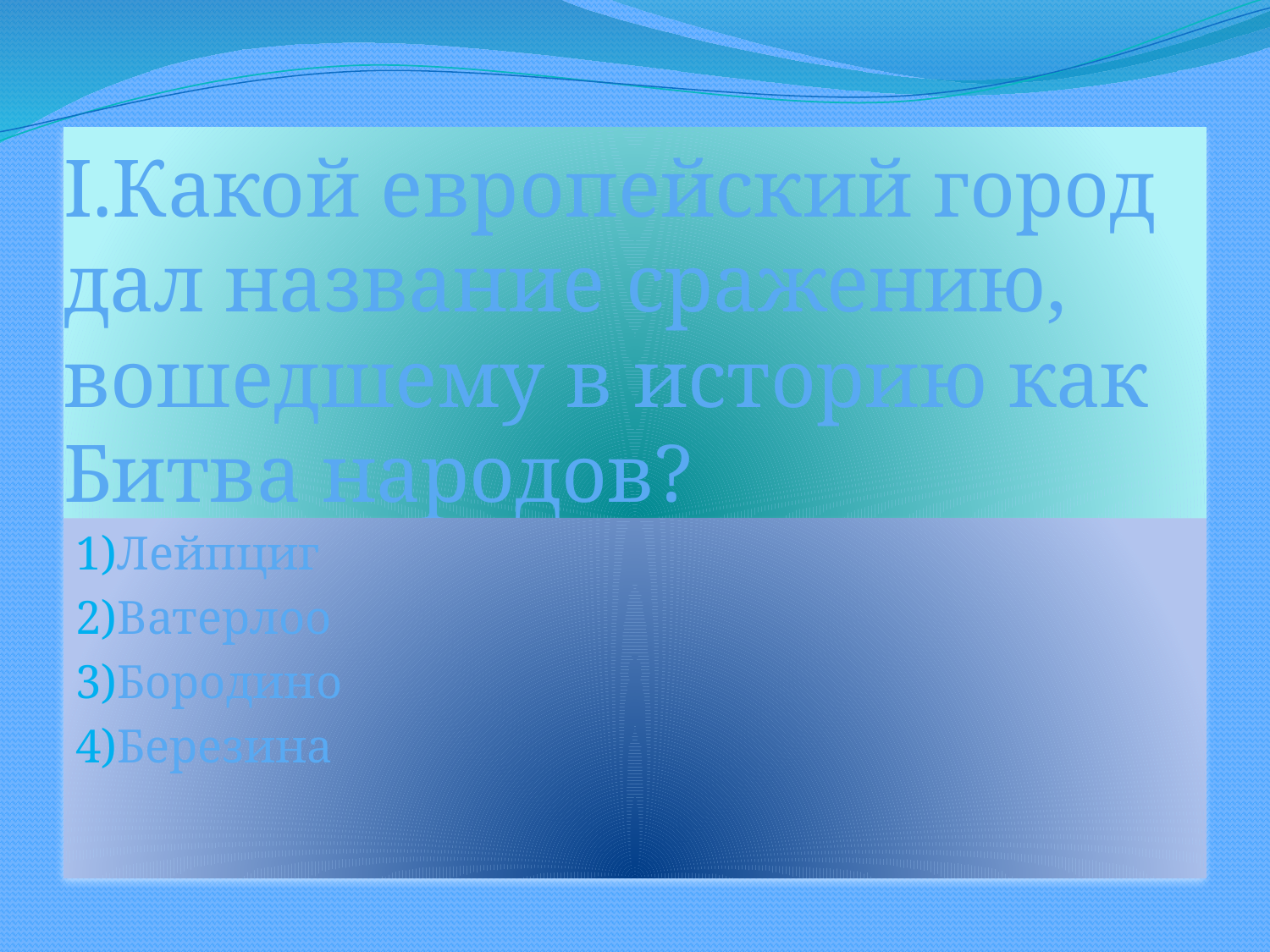

# I.Какой европейский город дал название сражению, вошедшему в историю как Битва народов?
1)Лейпциг
2)Ватерлоо
3)Бородино
4)Березина